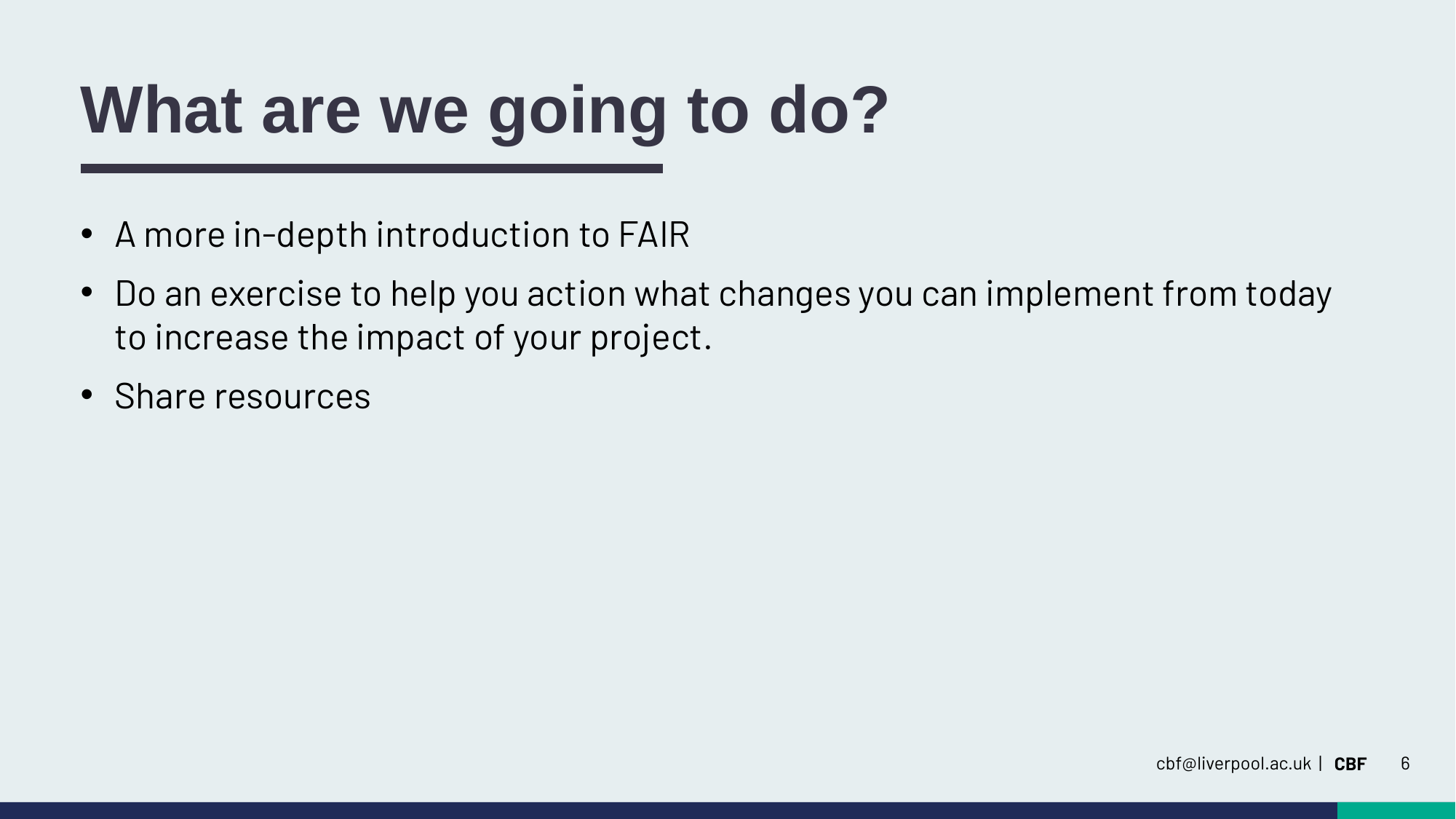

# What are we going to do?
A more in-depth introduction to FAIR
Do an exercise to help you action what changes you can implement from today to increase the impact of your project.
Share resources

6
CBF